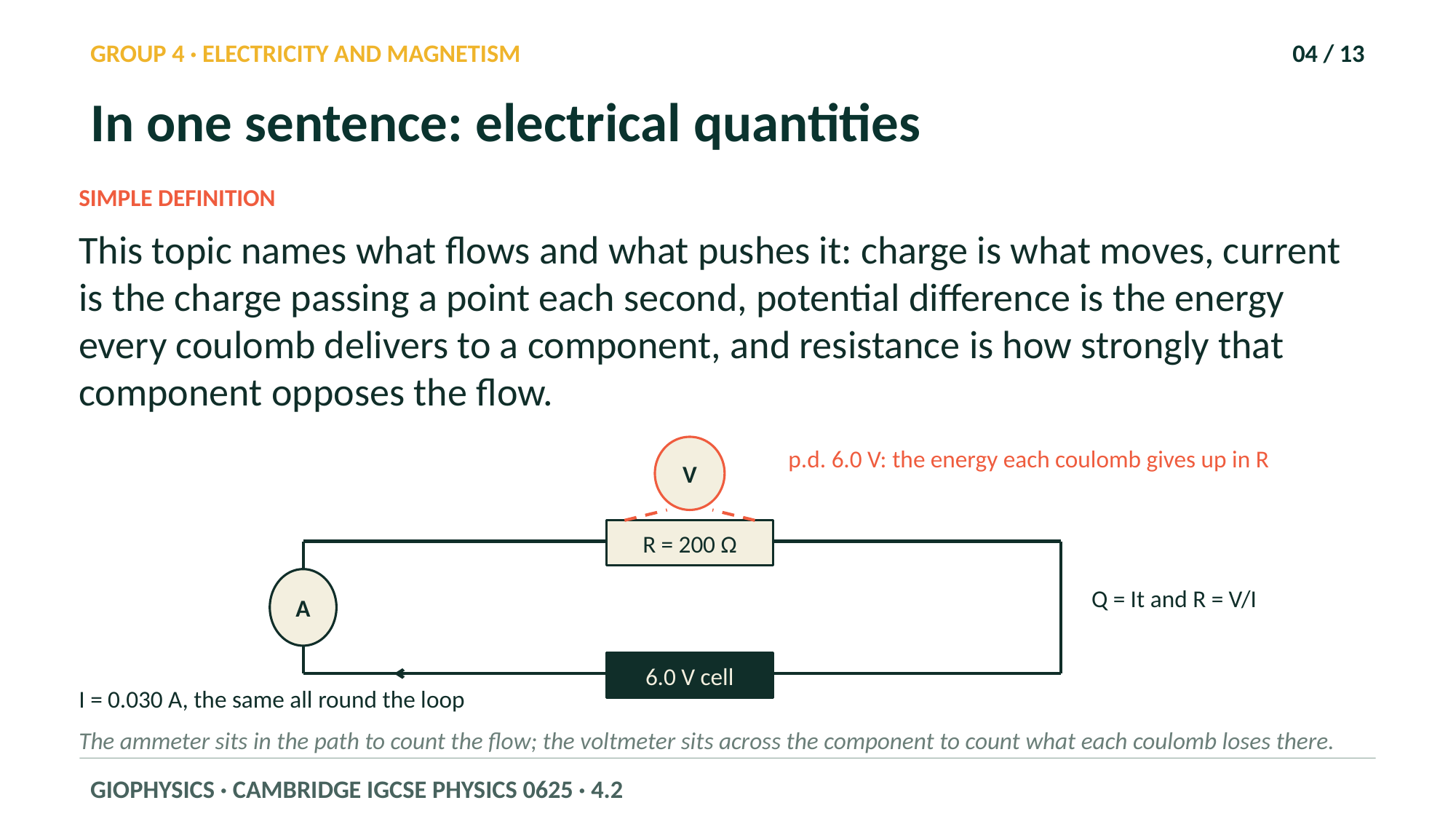

GROUP 4 · ELECTRICITY AND MAGNETISM
04 / 13
In one sentence: electrical quantities
SIMPLE DEFINITION
This topic names what flows and what pushes it: charge is what moves, current is the charge passing a point each second, potential difference is the energy every coulomb delivers to a component, and resistance is how strongly that component opposes the flow.
V
p.d. 6.0 V: the energy each coulomb gives up in R
R = 200 Ω
A
Q = It and R = V/I
6.0 V cell
I = 0.030 A, the same all round the loop
The ammeter sits in the path to count the flow; the voltmeter sits across the component to count what each coulomb loses there.

GIOPHYSICS · CAMBRIDGE IGCSE PHYSICS 0625 · 4.2